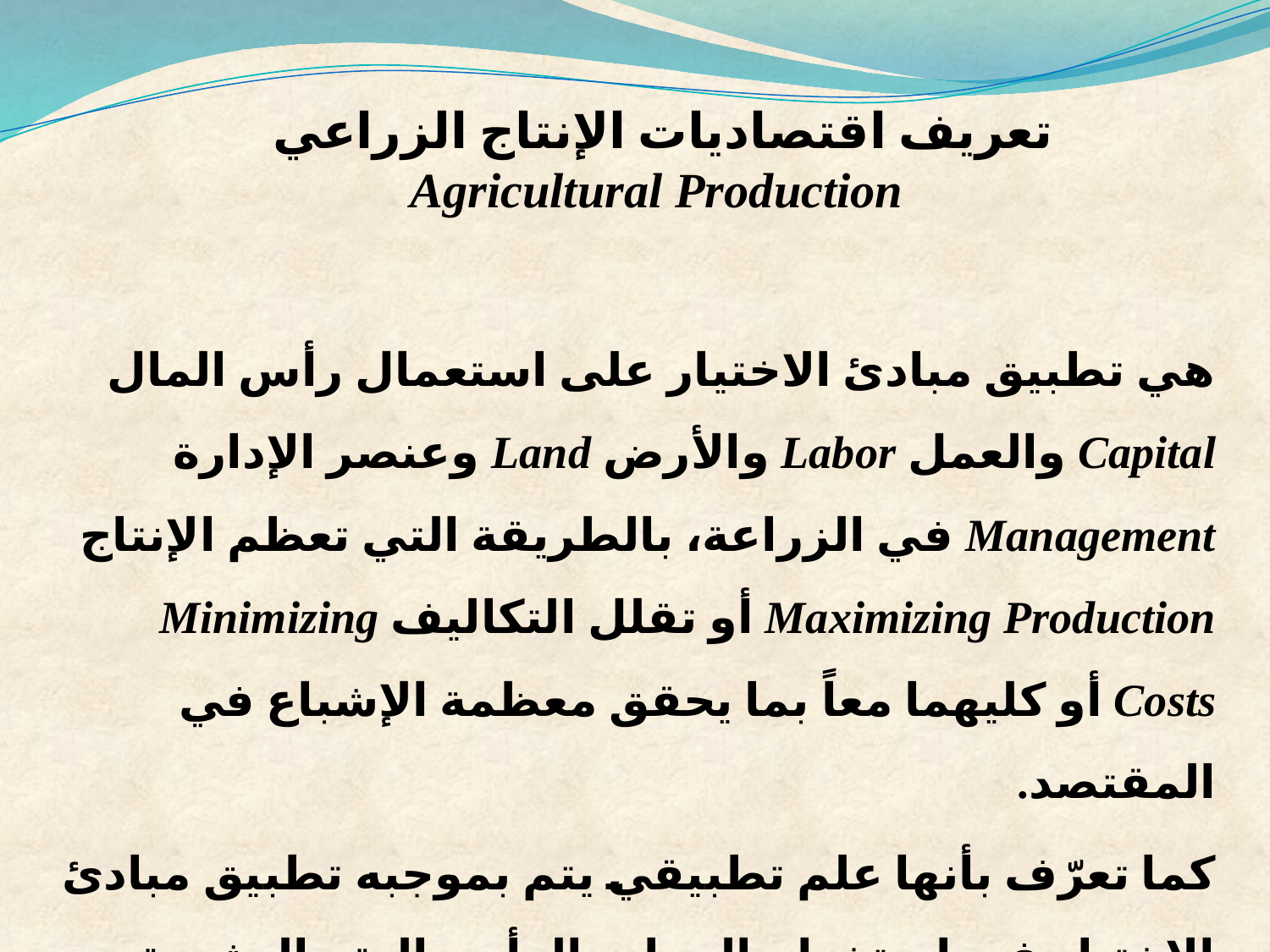

تعريف اقتصاديات الإنتاج الزراعي
 Agricultural Production
هي تطبيق مبادئ الاختيار على استعمال رأس المال Capital والعمل Labor والأرض Land وعنصر الإدارة Management في الزراعة، بالطريقة التي تعظم الإنتاج Maximizing Production أو تقلل التكاليف Minimizing Costs أو كليهما معاً بما يحقق معظمة الإشباع في المقتصد.
كما تعرّف بأنها علم تطبيقي يتم بموجبه تطبيق مبادئ الاختيار في استخدام الموارد الرأسمالية والبشرية والأرضية والإدارة في صناعة الزراعة.